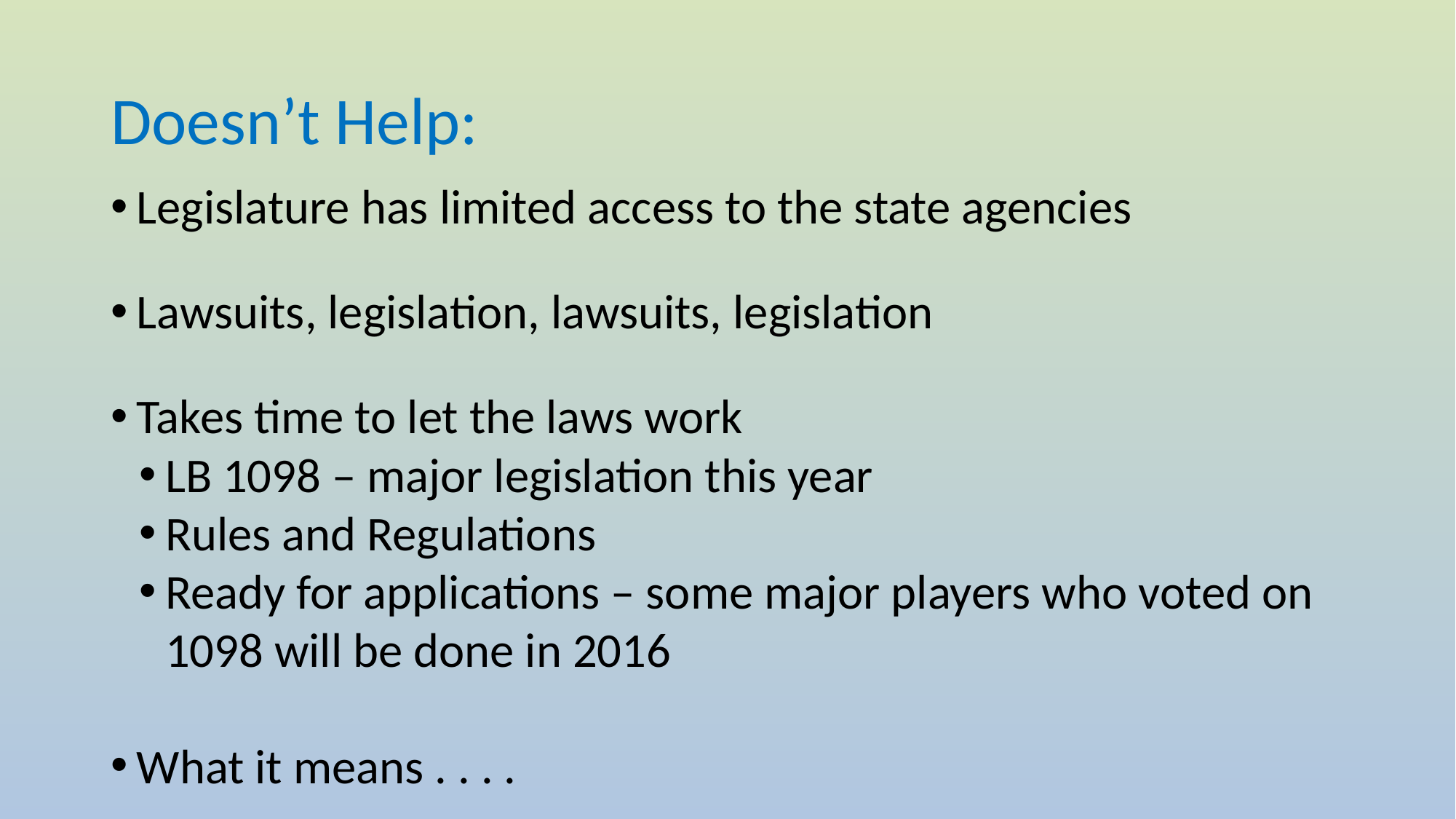

Doesn’t Help:
Legislature has limited access to the state agencies

Lawsuits, legislation, lawsuits, legislation

Takes time to let the laws work
LB 1098 – major legislation this year
Rules and Regulations
Ready for applications – some major players who voted on 1098 will be done in 2016

What it means . . . .